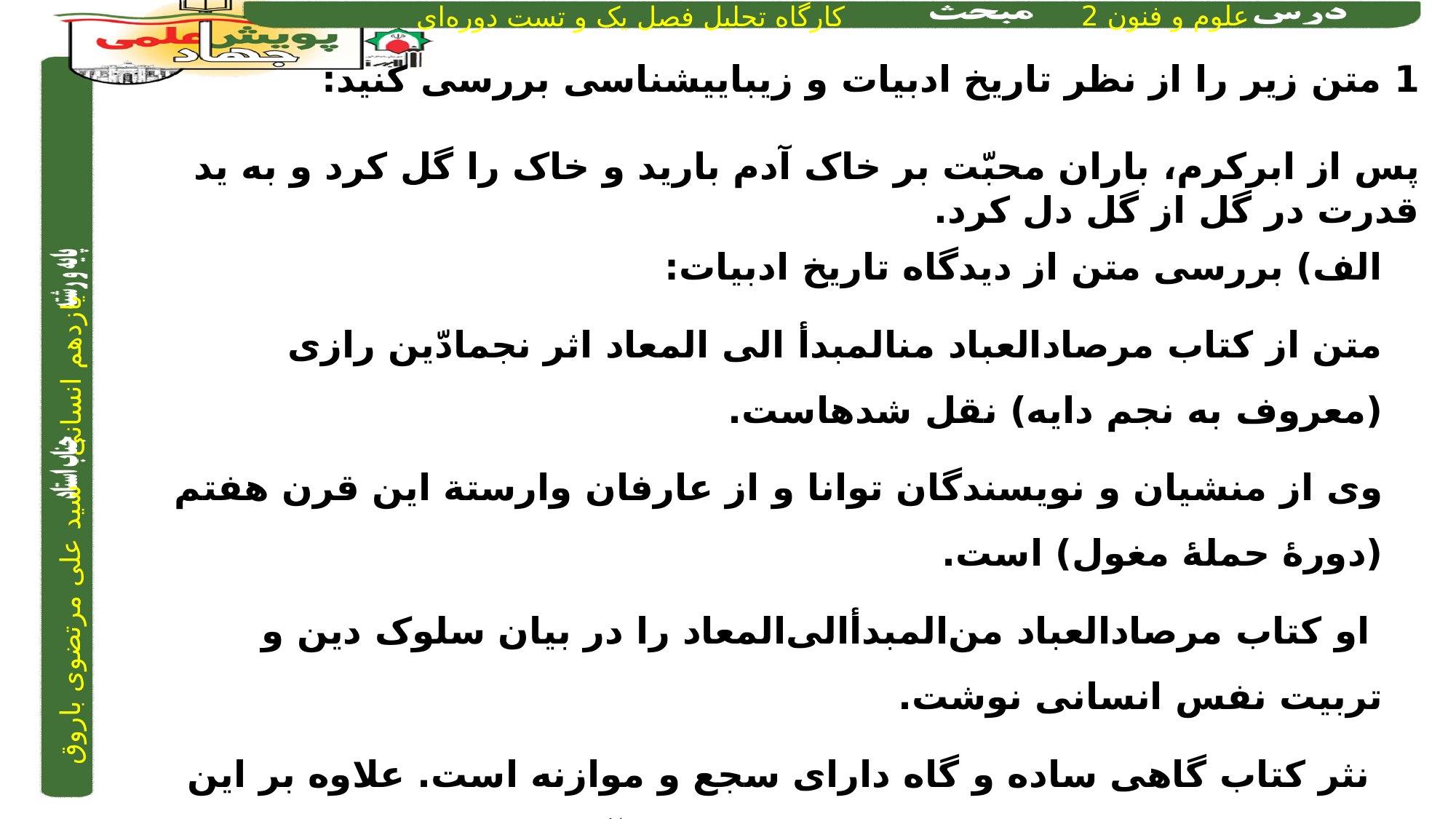

1 متن زیر را از نظر تاریخ ادبیات و زیباییشناسی بررسی کنید:

پس از ابرکرم، باران محبّت بر خاک آدم بارید و خاک را گل کرد و به ید قدرت در گل از گل دل کرد.
الف) بررسی متن از دیدگاه تاریخ ادبیات:
متن از کتاب مرصادالعباد من­المبدأ الی­ المعاد اثر نجم­ادّین رازی (معروف به نجم دایه) نقل شده­است.
وی از منشیان و نویسندگان توانا و از عارفان وارستة این قرن هفتم (دورۀ حملۀ مغول) است.
 او کتاب مرصادالعباد من‌المبدأ‌الی‌المعاد را در بیان سلوک دین و تربیت نفس انسانی نوشت.
 نثر کتاب گاهی ساده و گاه دارای سجع و موازنه است. علاوه بر این نویسنده در خلال موضوعات کتاب، احادیث، آیات و اشعاری از خود و شاعران دیگر نقل می­کند.
این اثر که نثری شیوا، آراسته و دل­انگیز دارد، در بین متون عارفانه از مرتبه­ای والا برخوردار است.